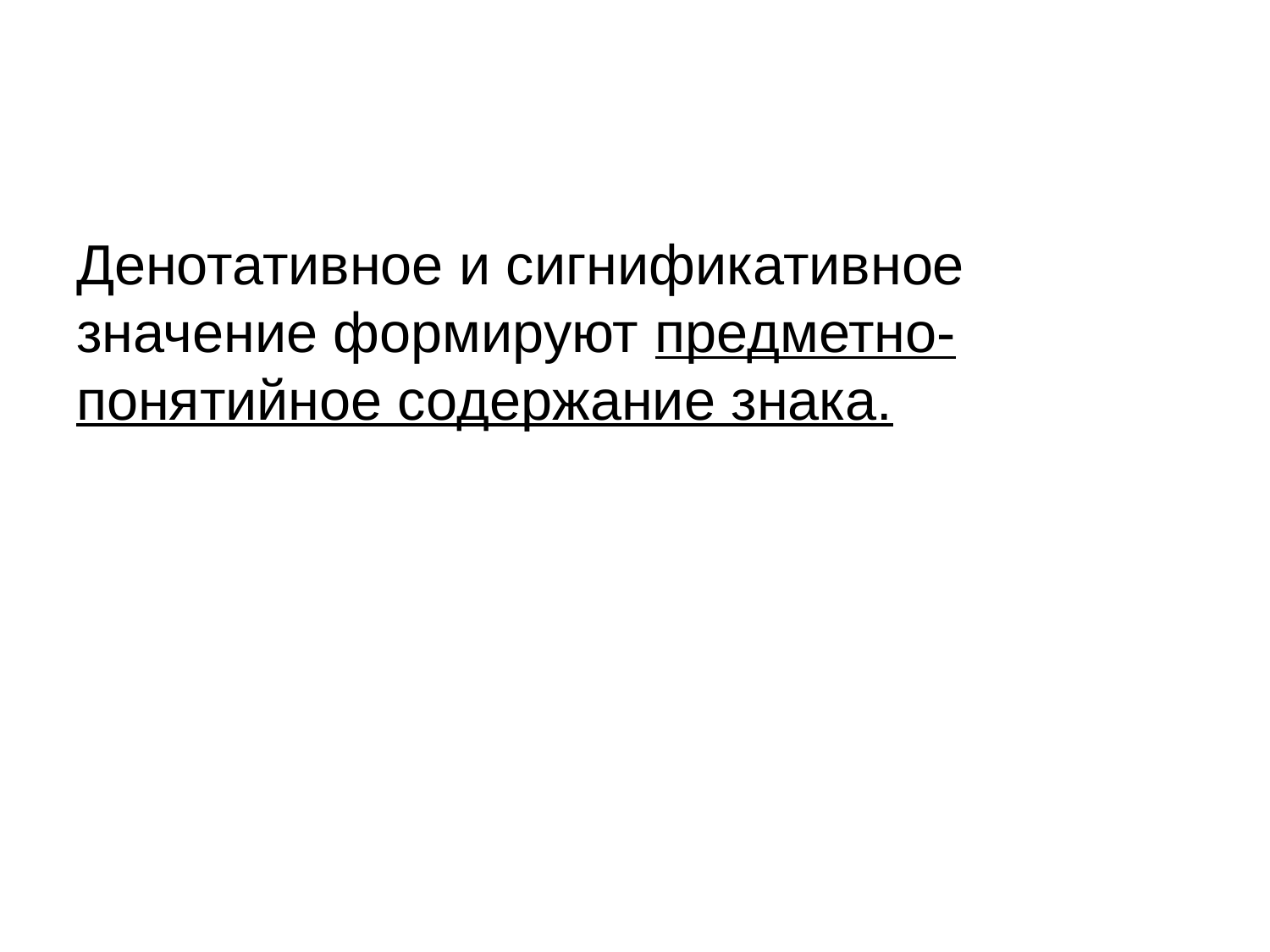

#
Денотативное и сигнификативное значение формируют предметно-понятийное содержание знака.